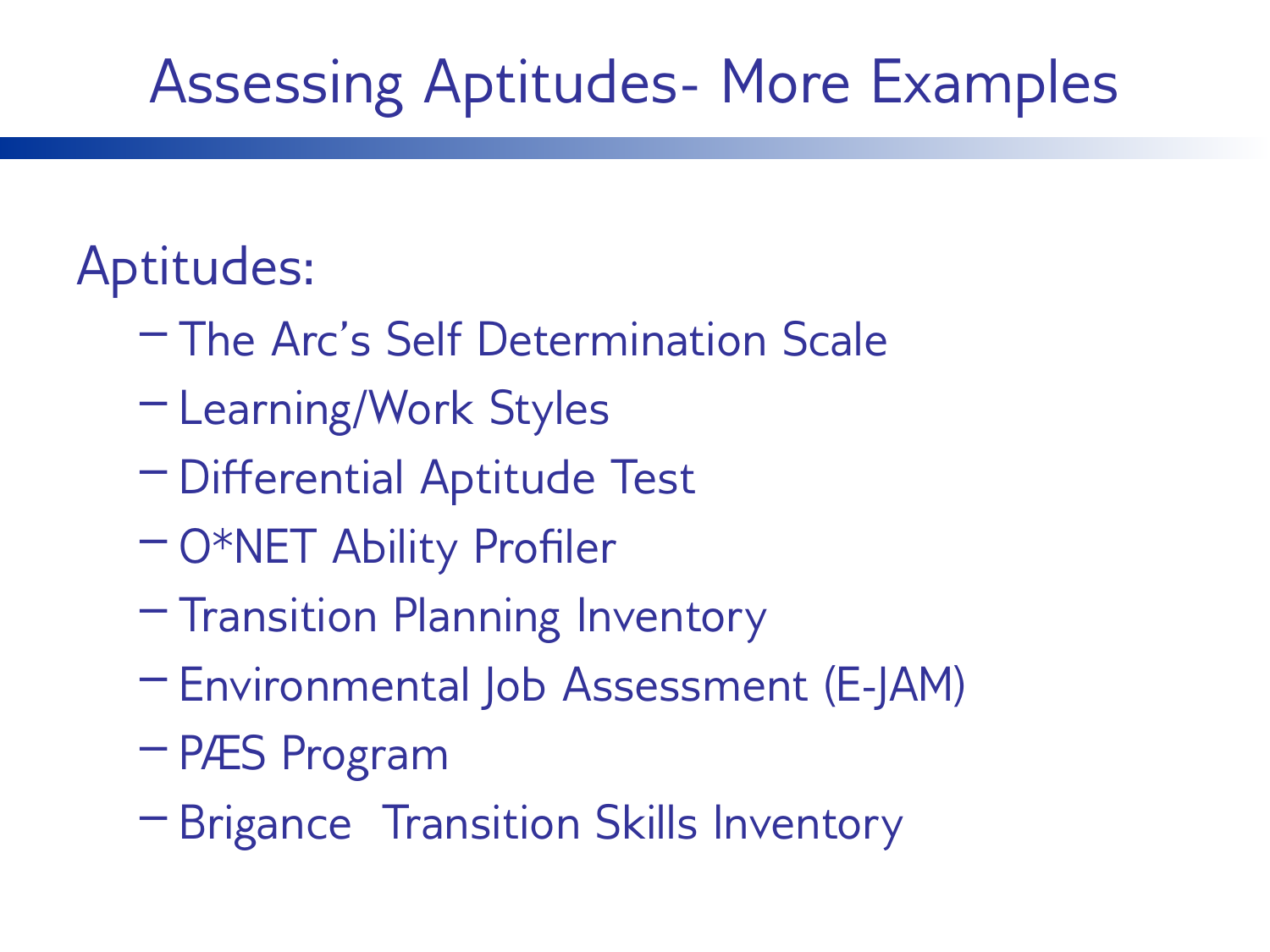

# Assessing Aptitudes- More Examples
Aptitudes:
The Arc’s Self Determination Scale
Learning/Work Styles
Differential Aptitude Test
O*NET Ability Profiler
Transition Planning Inventory
Environmental Job Assessment (E-JAM)
PAES Program
Brigance  Transition Skills Inventory